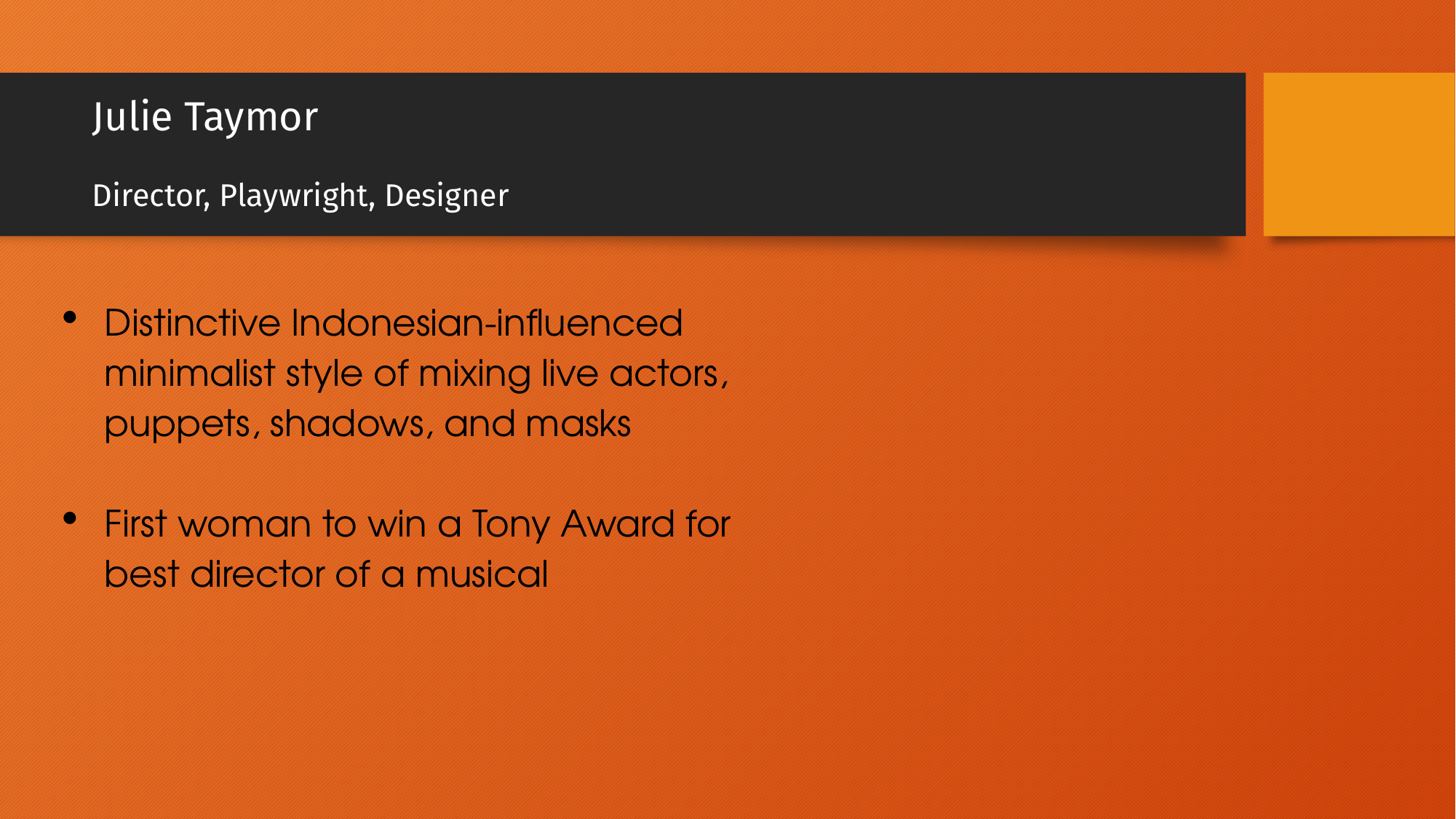

# Julie Taymor Director, Playwright, Designer

Distinctive Indonesian-influenced minimalist style of mixing live actors, puppets, shadows, and masks

First woman to win a Tony Award for best director of a musical